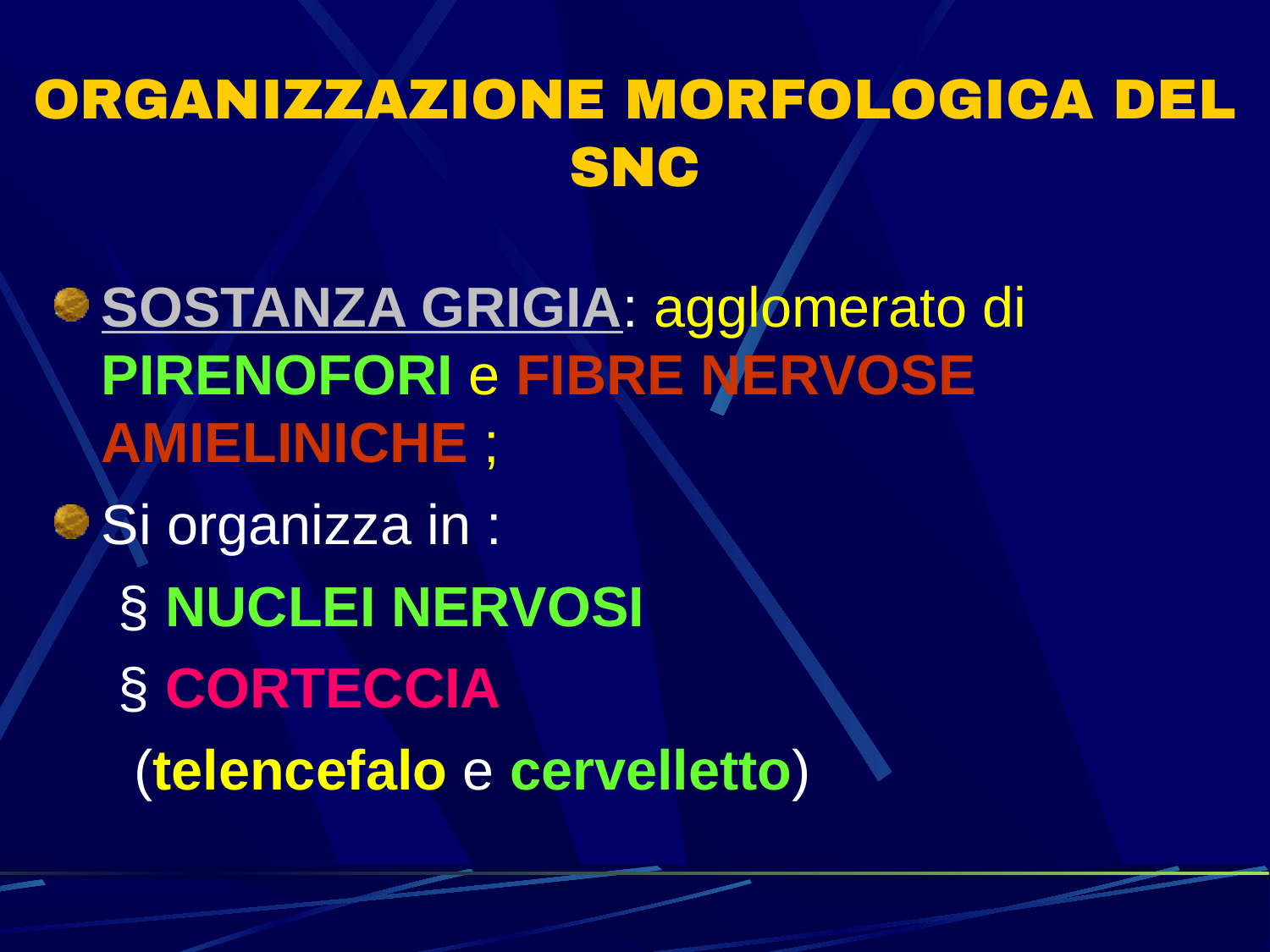

ORGANIZZAZIONE MORFOLOGICA DEL SNC
SOSTANZA GRIGIA: agglomerato di PIRENOFORI e FIBRE NERVOSE AMIELINICHE ;
Si organizza in :
    § NUCLEI NERVOSI
    § CORTECCIA
     (telencefalo e cervelletto)